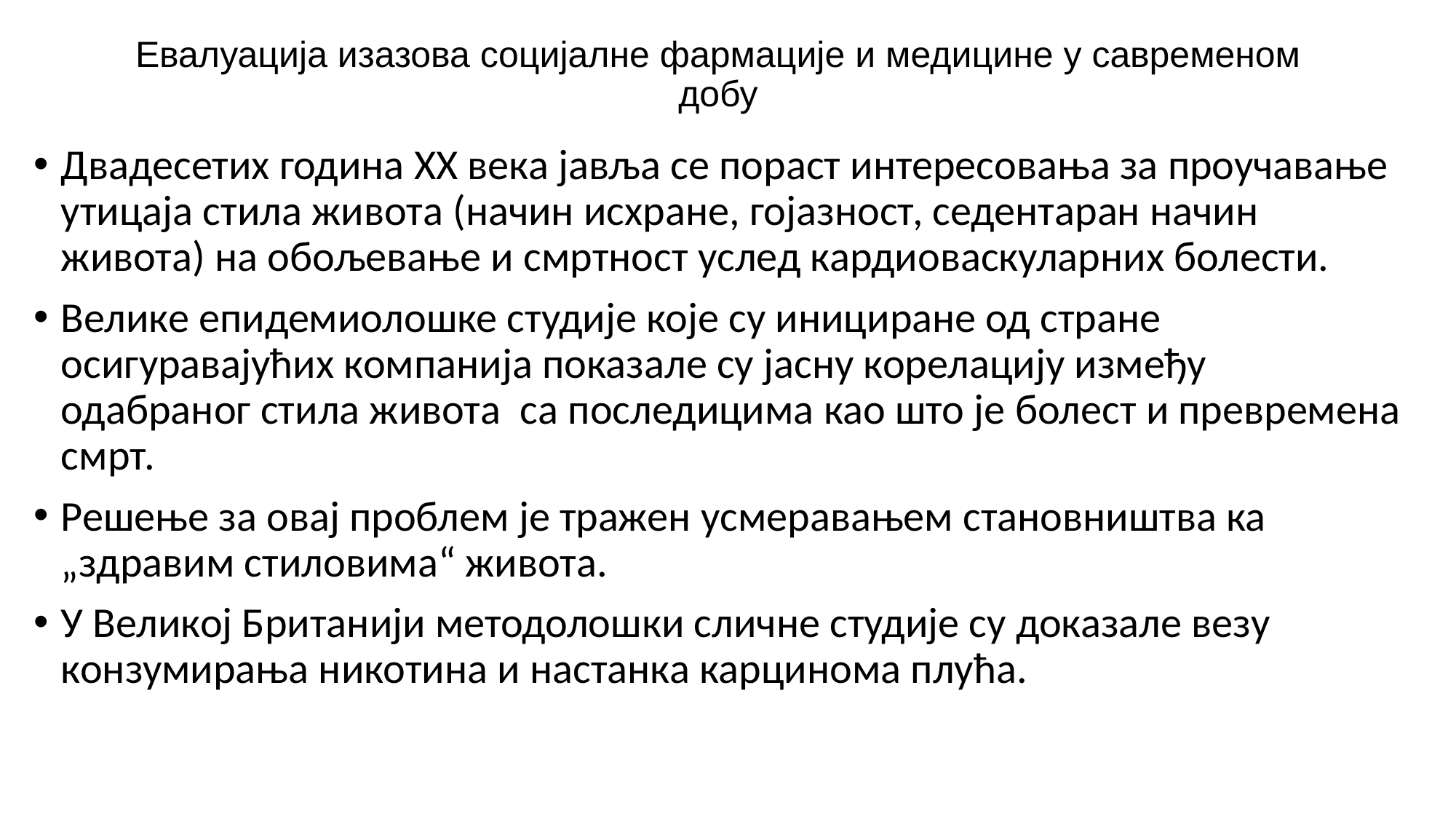

# Евалуација изазова социјалне фармације и медицине у савременом добу
Двадесетих година XX века јавља се пораст интересовања за проучавање утицаја стила живота (начин исхране, гојазност, седентаран начин живота) на обољевање и смртност услед кардиоваскуларних болести.
Велике епидемиолошке студије које су инициране од стране осигуравајућих компанија показале су јасну корелацију између одабраног стила живота  са последицима као што је болест и превремена смрт.
Решење за овај проблем је тражен усмеравањем становништва ка „здравим стиловима“ живота.
У Великој Британији методолошки сличне студије су доказале везу конзумирања никотина и настанка карцинома плућа.